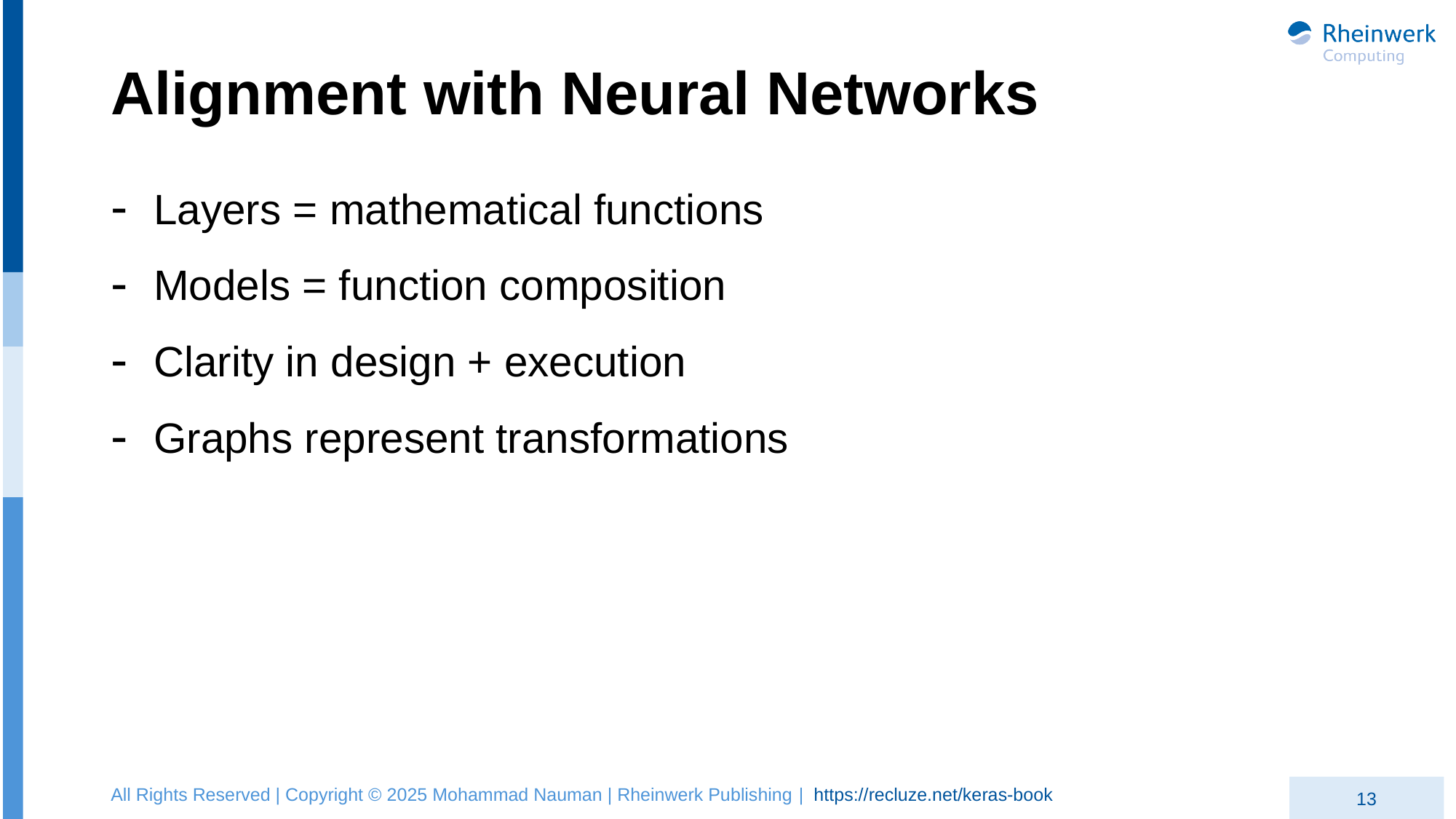

# Alignment with Neural Networks
Layers = mathematical functions
Models = function composition
Clarity in design + execution
Graphs represent transformations